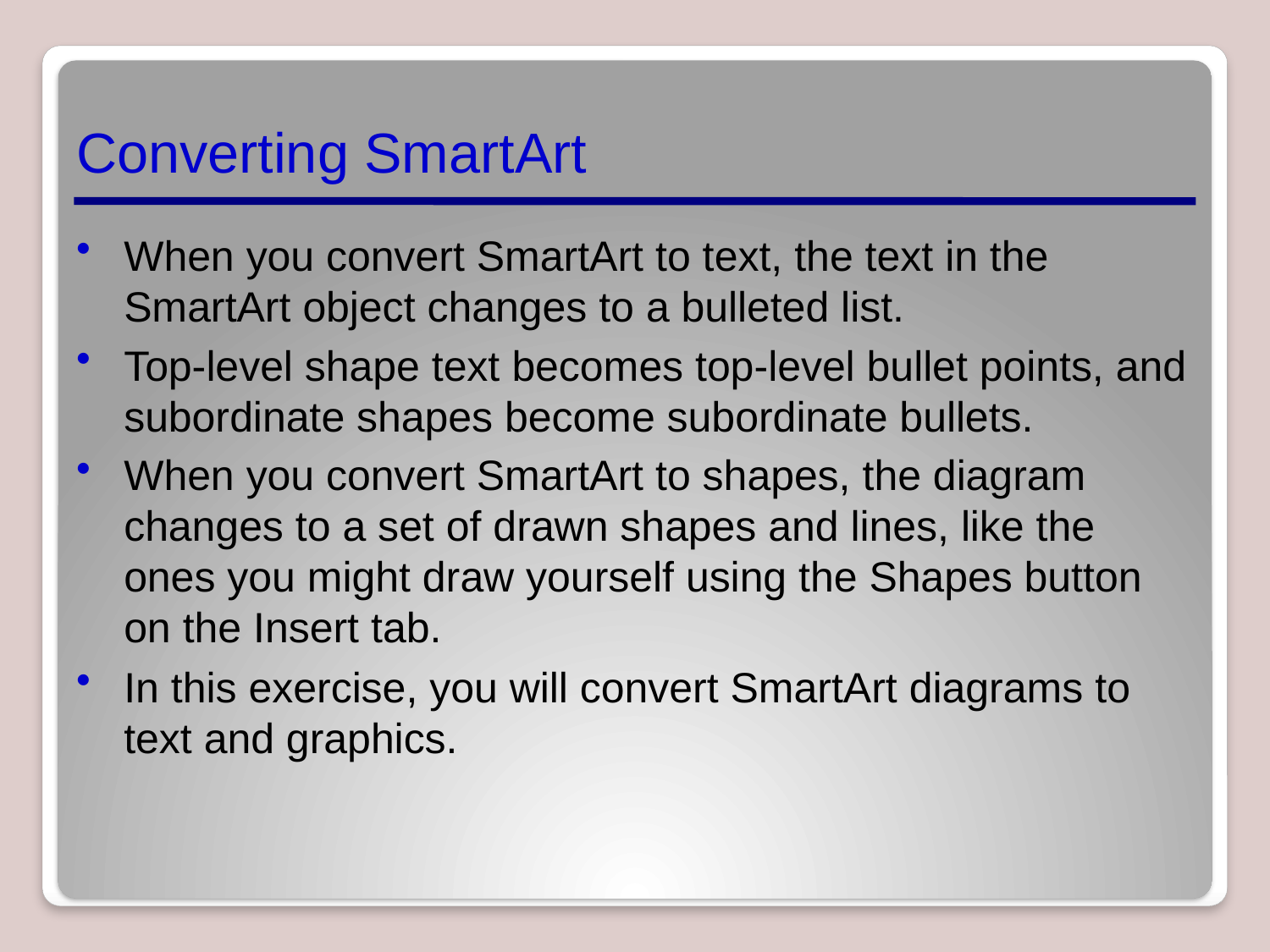

# Converting SmartArt
When you convert SmartArt to text, the text in the SmartArt object changes to a bulleted list.
Top-level shape text becomes top-level bullet points, and subordinate shapes become subordinate bullets.
When you convert SmartArt to shapes, the diagram changes to a set of drawn shapes and lines, like the ones you might draw yourself using the Shapes button on the Insert tab.
In this exercise, you will convert SmartArt diagrams to text and graphics.